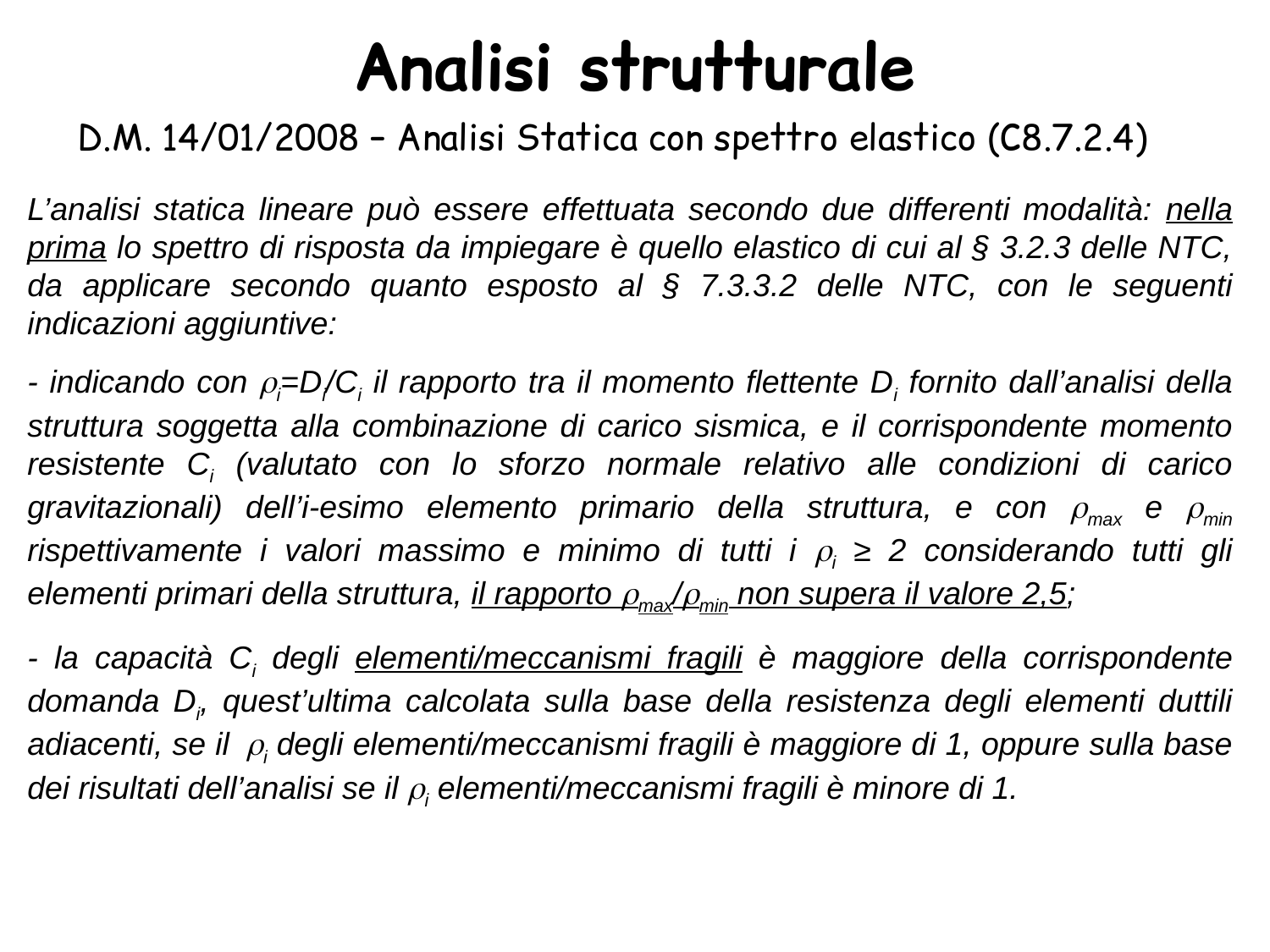

Analisi strutturale
D.M. 14/01/2008 – Analisi Statica con spettro elastico (C8.7.2.4)
L’analisi statica lineare può essere effettuata secondo due differenti modalità: nella prima lo spettro di risposta da impiegare è quello elastico di cui al § 3.2.3 delle NTC, da applicare secondo quanto esposto al § 7.3.3.2 delle NTC, con le seguenti indicazioni aggiuntive:
- indicando con ρi=Di/Ci il rapporto tra il momento flettente Di fornito dall’analisi della struttura soggetta alla combinazione di carico sismica, e il corrispondente momento resistente Ci (valutato con lo sforzo normale relativo alle condizioni di carico gravitazionali) dell’i-esimo elemento primario della struttura, e con ρmax e ρmin rispettivamente i valori massimo e minimo di tutti i ρi ≥ 2 considerando tutti gli elementi primari della struttura, il rapporto ρmax/ρmin non supera il valore 2,5;
- la capacità Ci degli elementi/meccanismi fragili è maggiore della corrispondente domanda Di, quest’ultima calcolata sulla base della resistenza degli elementi duttili adiacenti, se il ρi degli elementi/meccanismi fragili è maggiore di 1, oppure sulla base dei risultati dell’analisi se il ρi elementi/meccanismi fragili è minore di 1.